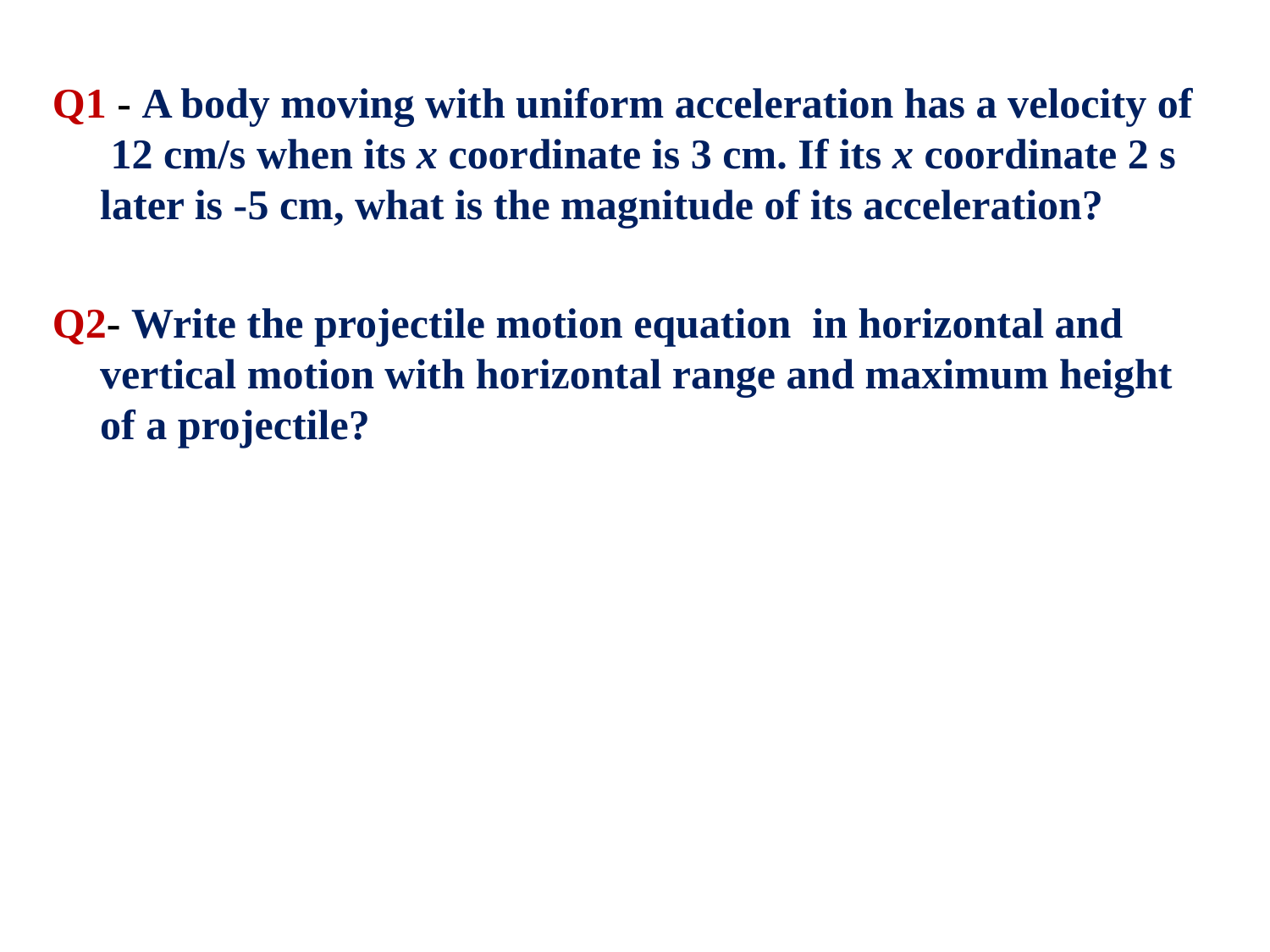

Q1 - A body moving with uniform acceleration has a velocity of   12 cm/s when its x coordinate is 3 cm. If its x coordinate 2 s later is -5 cm, what is the magnitude of its acceleration?

Q2- Write the projectile motion equation  in horizontal and vertical motion with horizontal range and maximum height of a projectile?